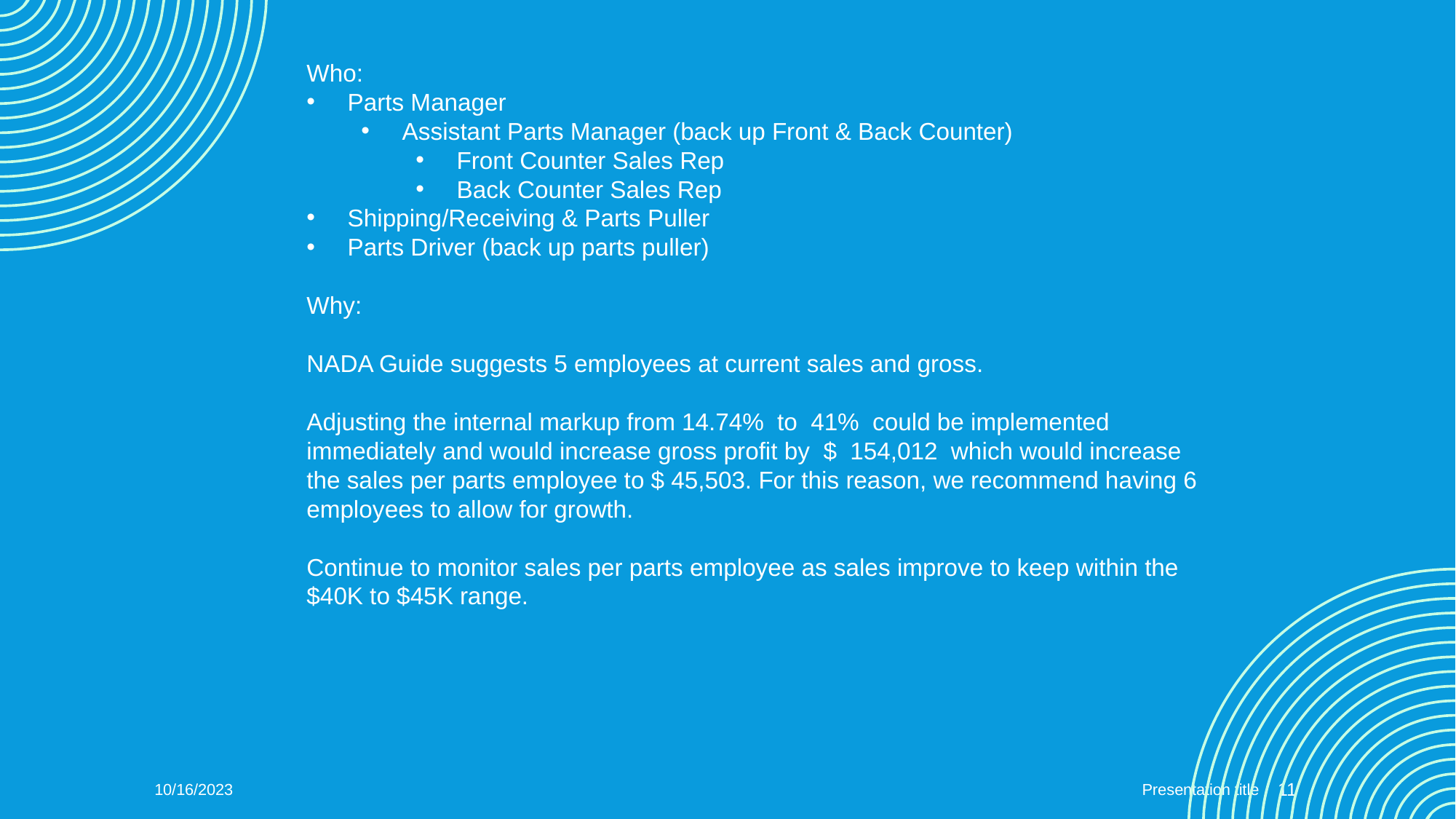

Who:
Parts Manager
Assistant Parts Manager (back up Front & Back Counter)
Front Counter Sales Rep
Back Counter Sales Rep
Shipping/Receiving & Parts Puller
Parts Driver (back up parts puller)

Why:

NADA Guide suggests 5 employees at current sales and gross.

Adjusting the internal markup from 14.74%  to  41%  could be implemented immediately and would increase gross profit by  $  154,012  which would increase the sales per parts employee to $ 45,503. For this reason, we recommend having 6 employees to allow for growth.

Continue to monitor sales per parts employee as sales improve to keep within the $40K to $45K range.

10/16/2023
Presentation title
11